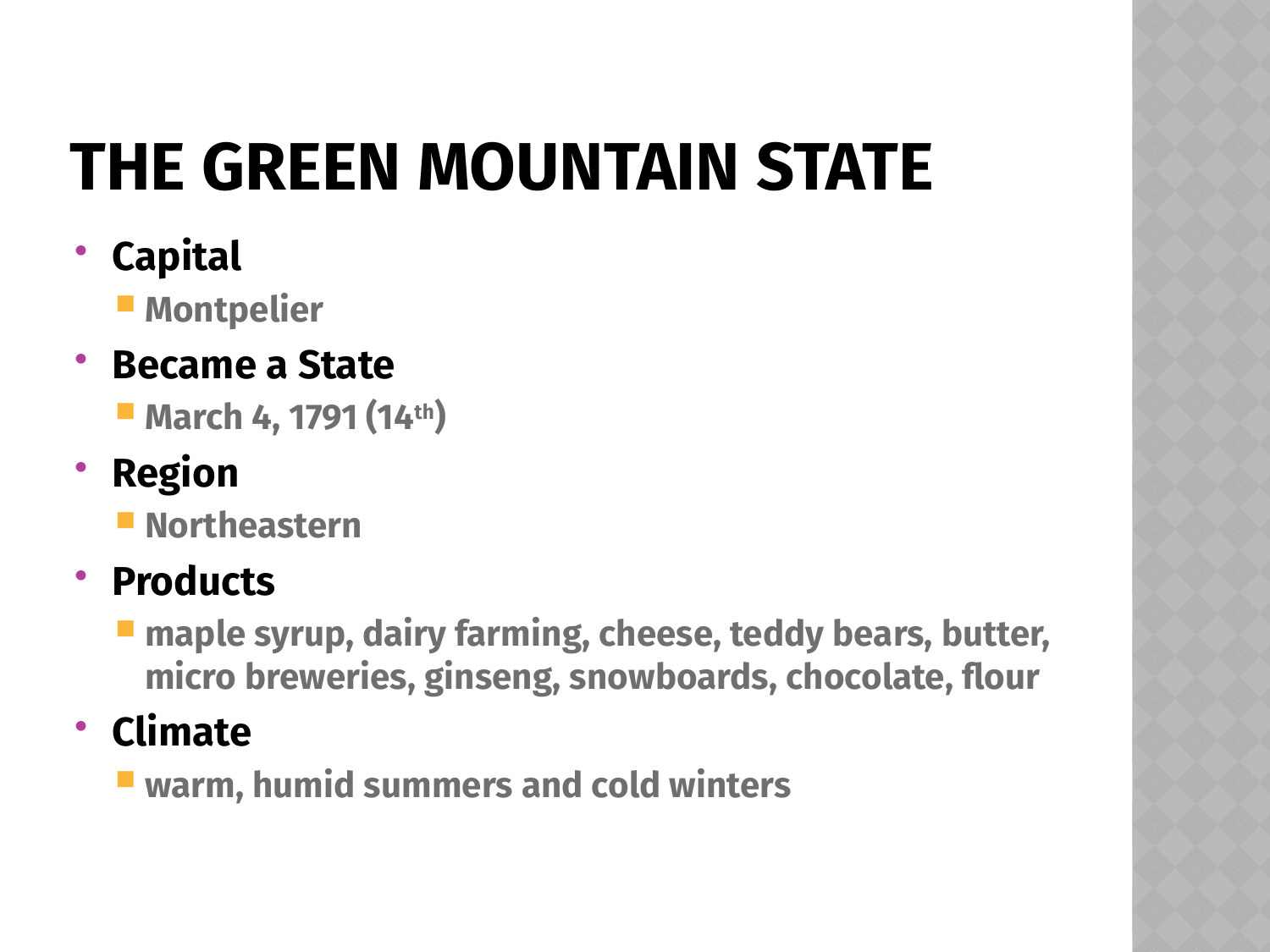

# The Green mountain state
Capital
Montpelier
Became a State
March 4, 1791 (14th)
Region
Northeastern
Products
maple syrup, dairy farming, cheese, teddy bears, butter, micro breweries, ginseng, snowboards, chocolate, flour
Climate
warm, humid summers and cold winters